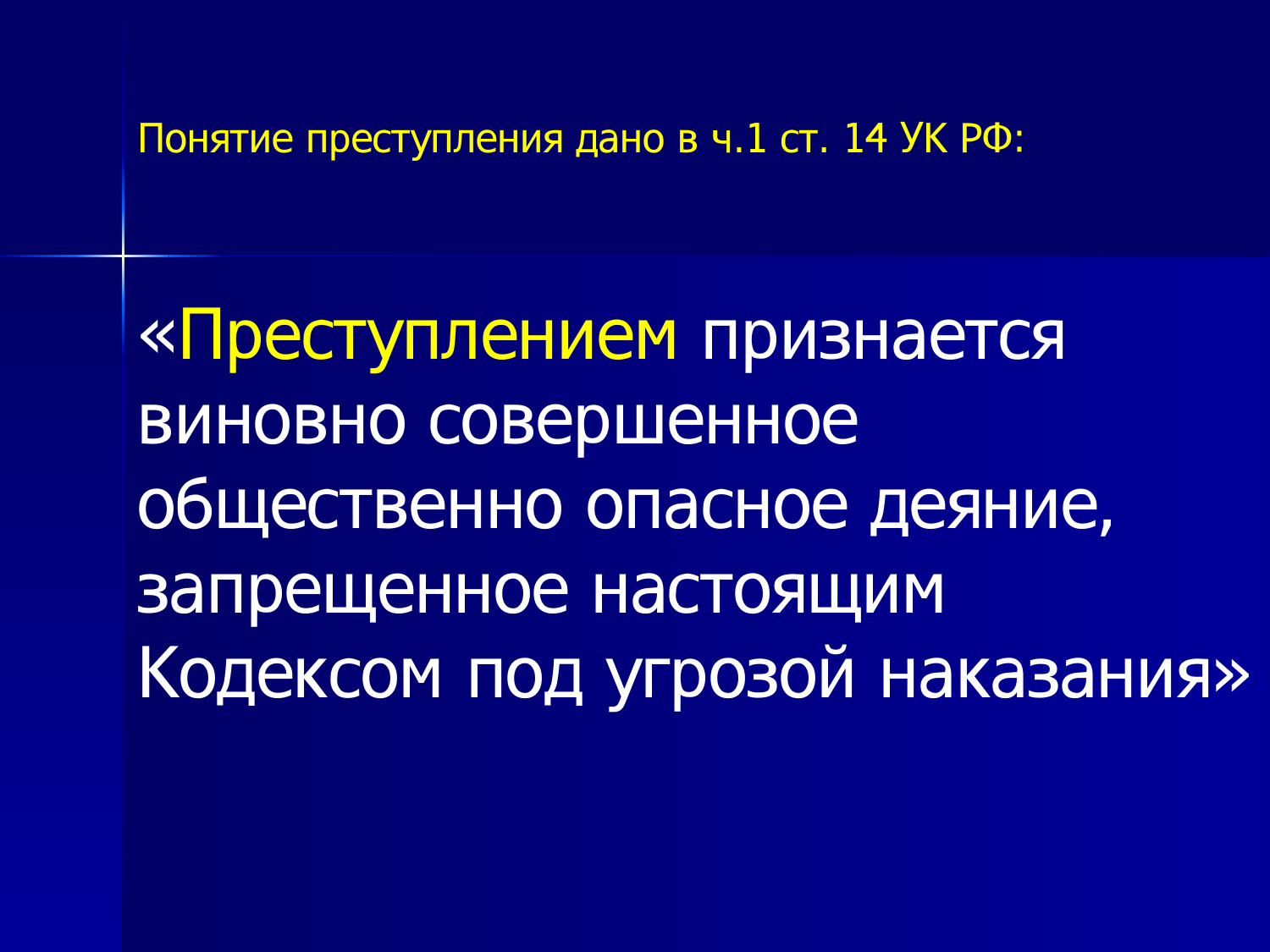

Понятие преступления дано в ч.1 ст. 14 УК РФ:

«Преступлением признается виновно совершенное общественно опасное деяние, запрещенное настоящим Кодексом под угрозой наказания»